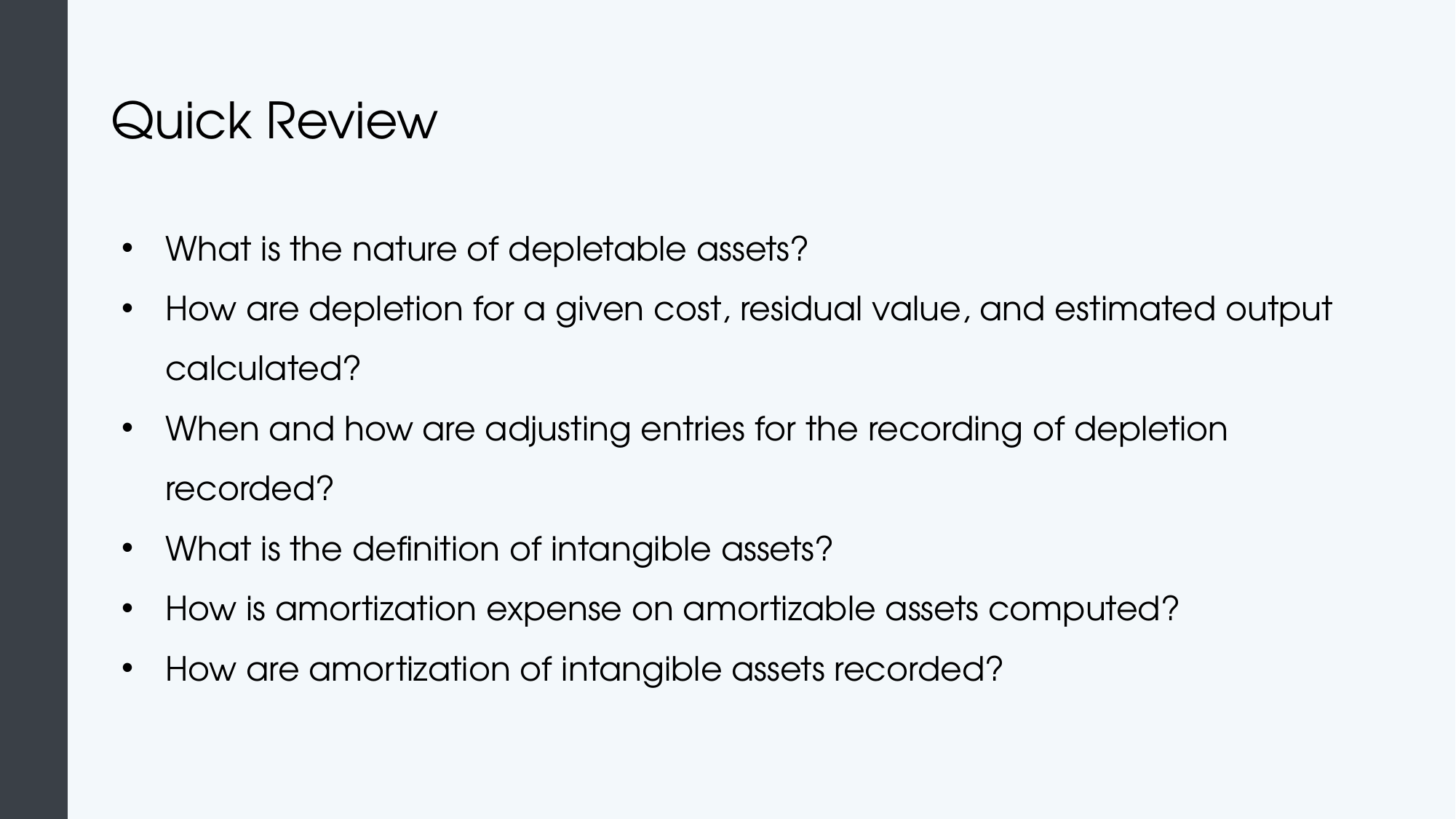

# Quick Review
What is the nature of depletable assets?
How are depletion for a given cost, residual value, and estimated output calculated?
When and how are adjusting entries for the recording of depletion recorded?
What is the definition of intangible assets?
How is amortization expense on amortizable assets computed?
How are amortization of intangible assets recorded?